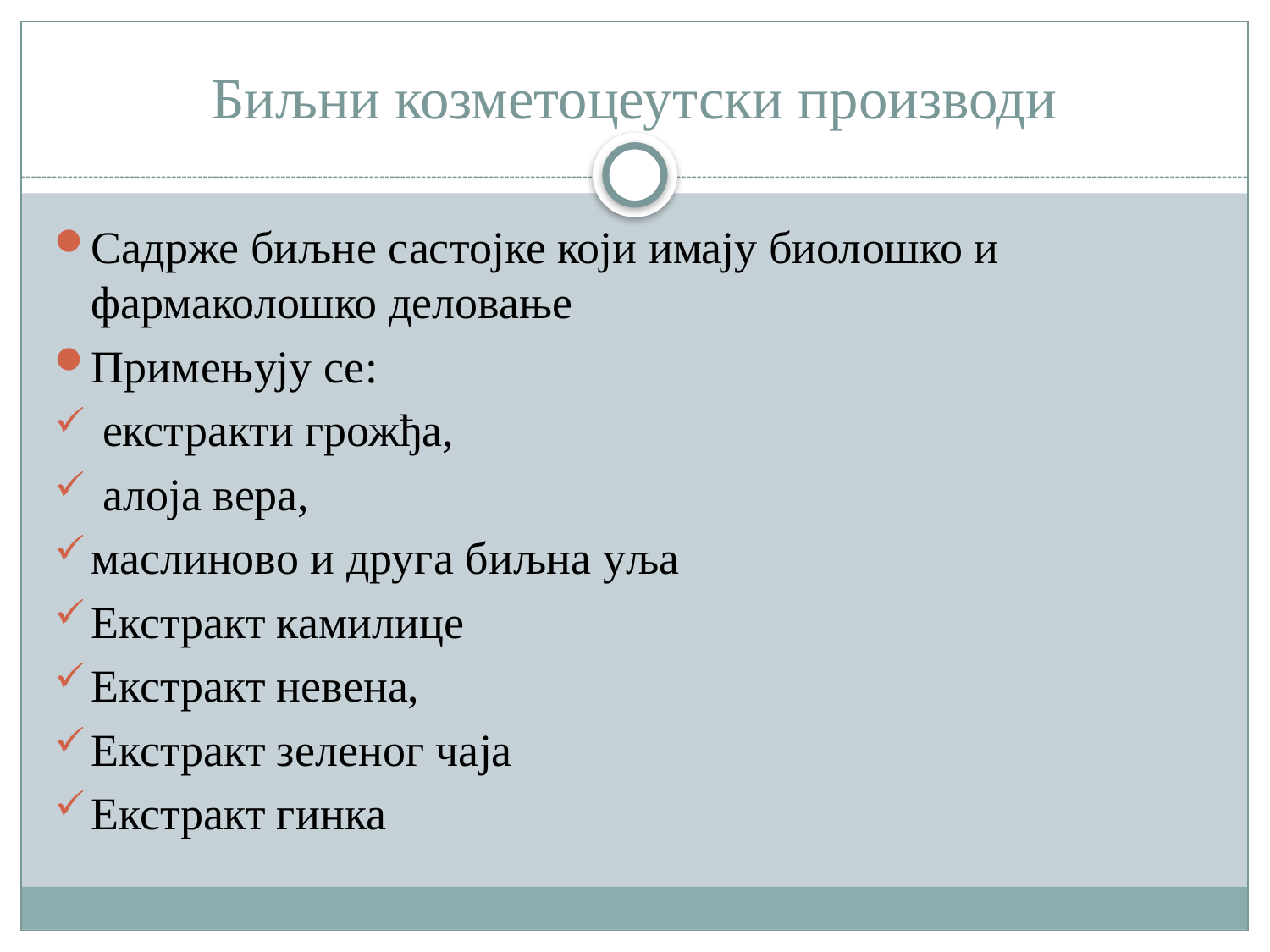

# Биљни козметоцеутски производи
Садрже биљне састојке који имају биолошко и фармаколошко деловање
Примењују се:
 екстракти грожђа,
 алоја вера,
маслиново и друга биљна уља
Екстракт камилице
Екстракт невена,
Екстракт зеленог чаја
Екстракт гинка